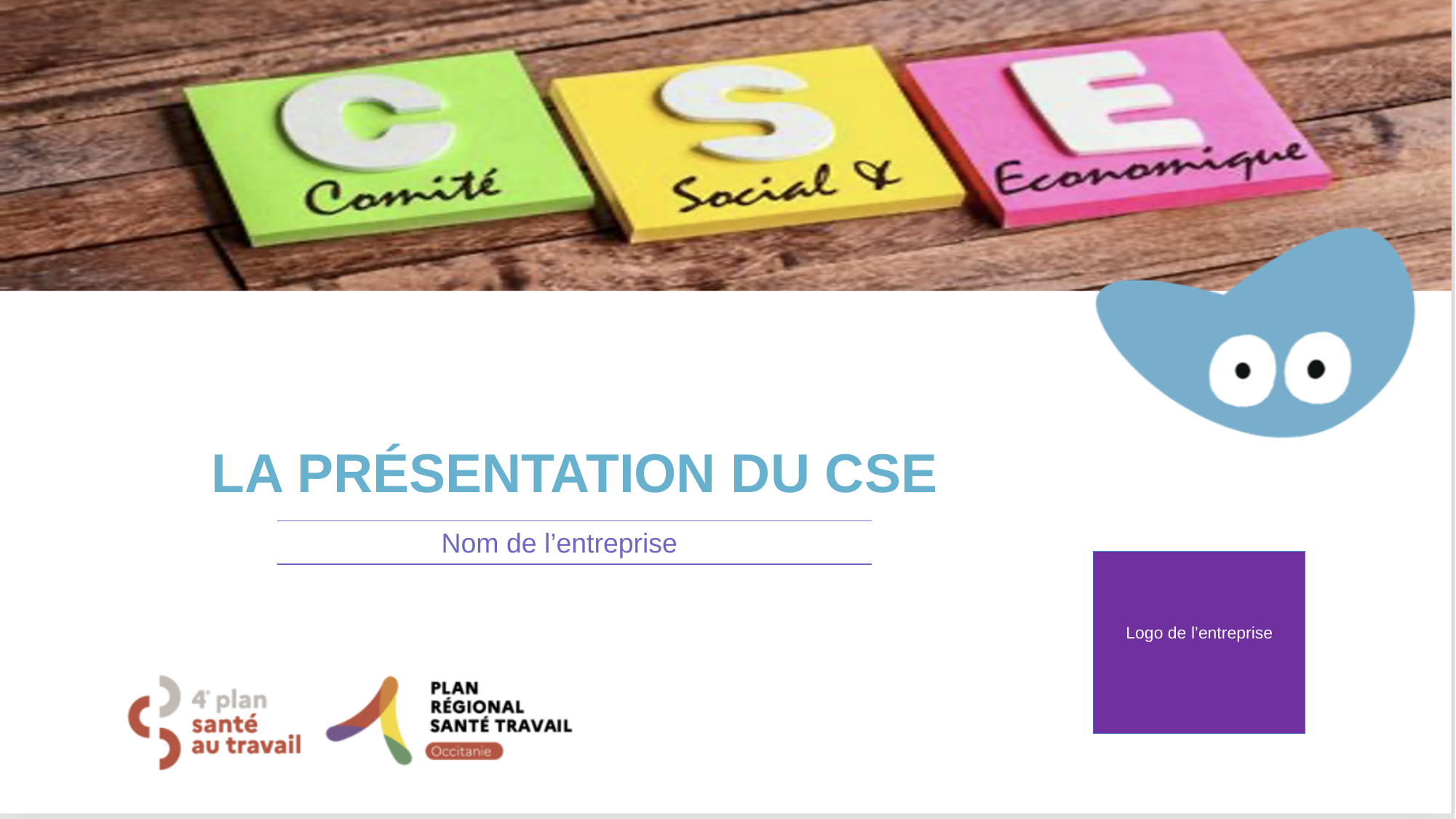

LA PRÉSENTATION DU CSE
Nom de l’entreprise

Logo de l’entreprise